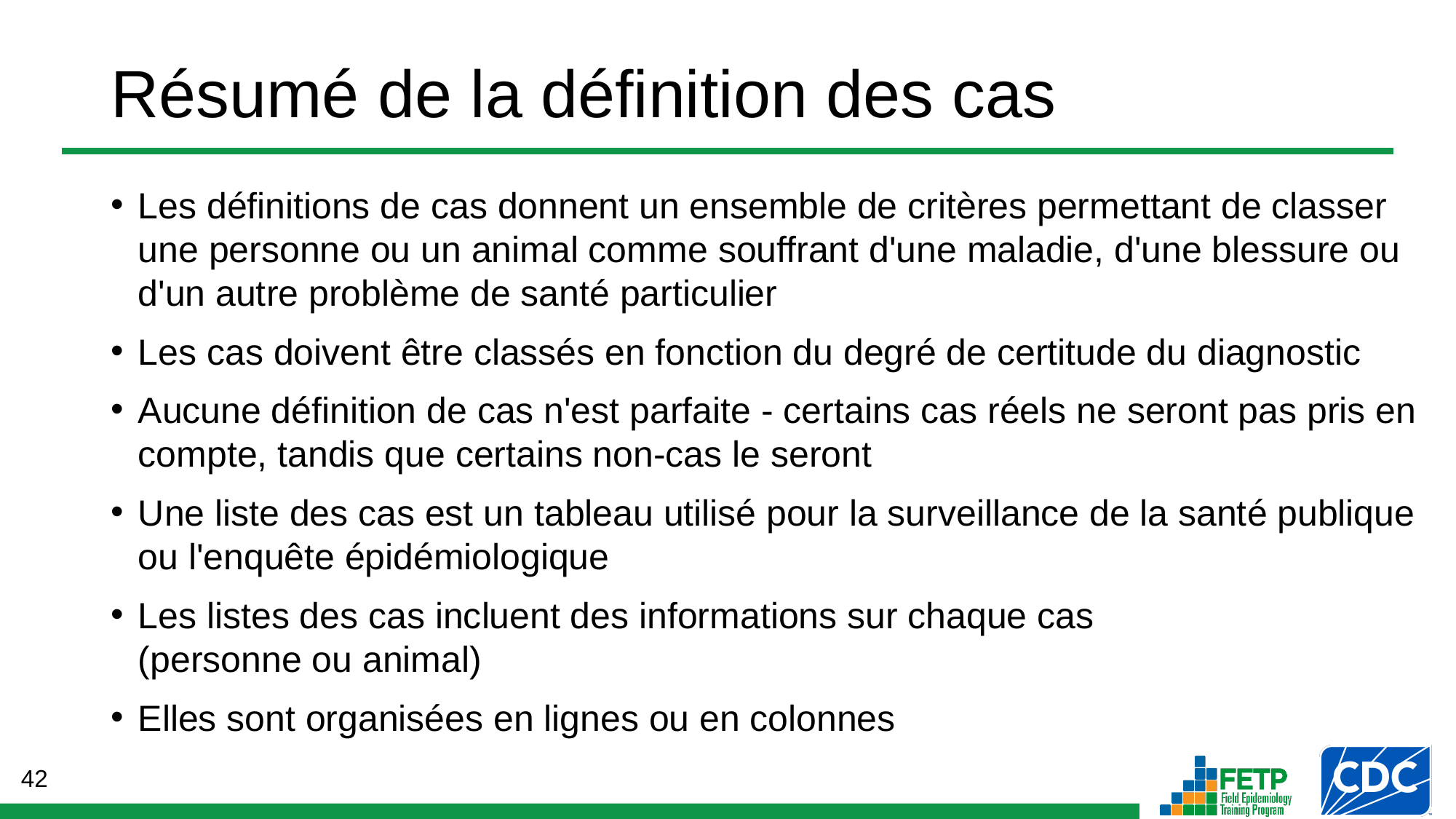

# Résumé de la définition des cas
Les définitions de cas donnent un ensemble de critères permettant de classer une personne ou un animal comme souffrant d'une maladie, d'une blessure ou d'un autre problème de santé particulier
Les cas doivent être classés en fonction du degré de certitude du diagnostic
Aucune définition de cas n'est parfaite - certains cas réels ne seront pas pris en compte, tandis que certains non-cas le seront
Une liste des cas est un tableau utilisé pour la surveillance de la santé publique ou l'enquête épidémiologique
Les listes des cas incluent des informations sur chaque cas
(personne ou animal)
Elles sont organisées en lignes ou en colonnes